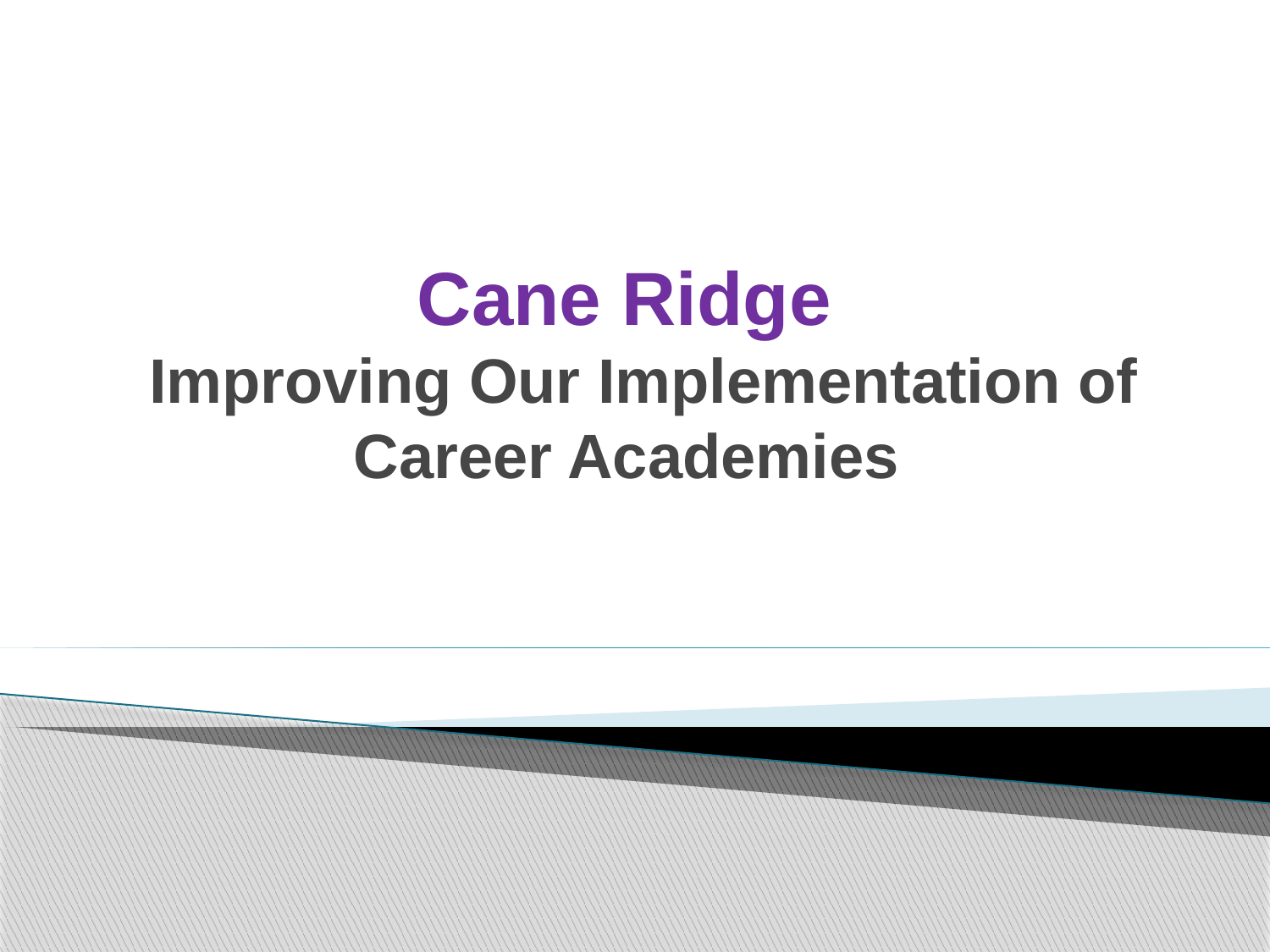

# Cane Ridge Improving Our Implementation of Career Academies